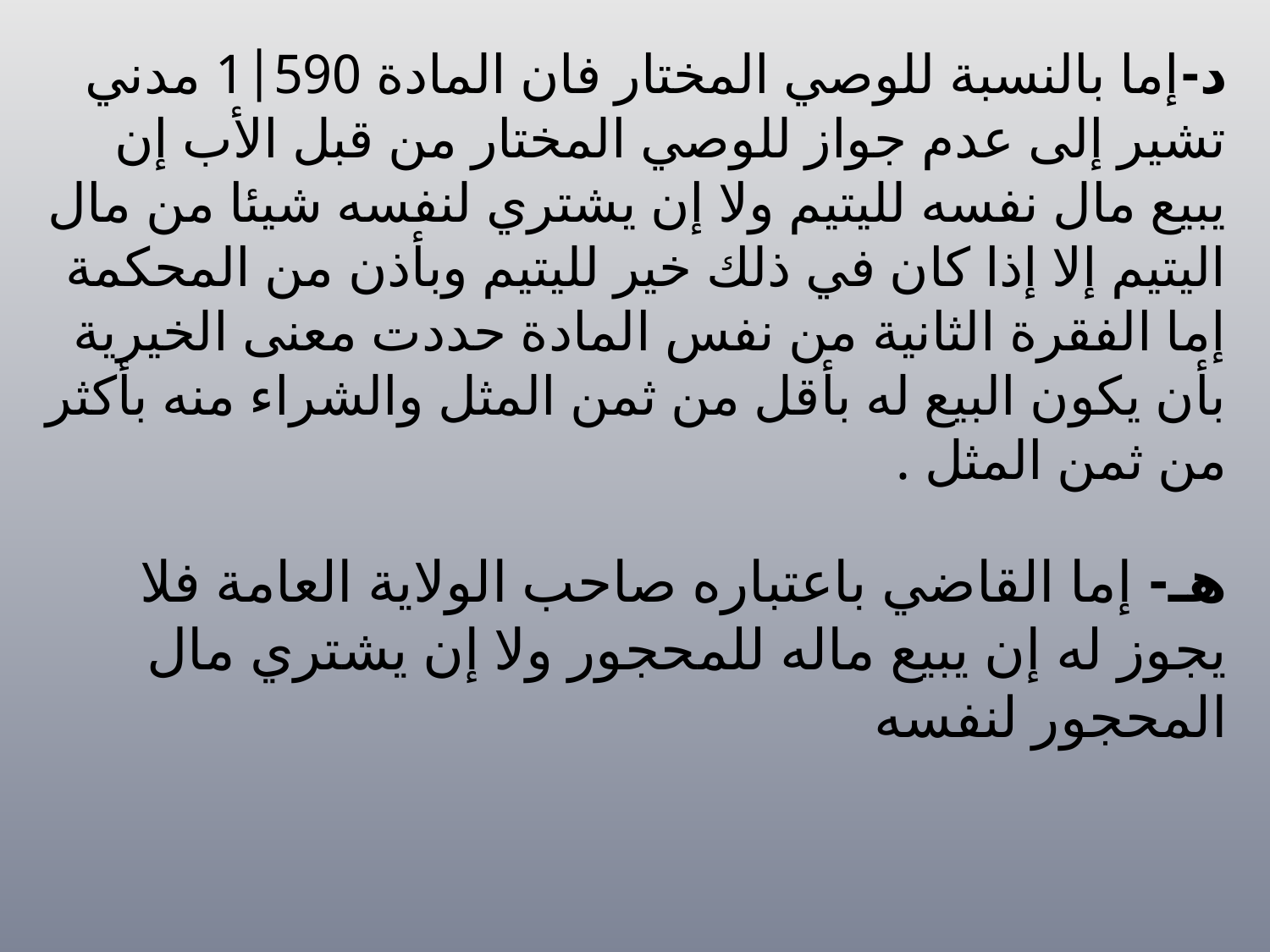

# د-إما بالنسبة للوصي المختار فان المادة 590|1 مدني تشير إلى عدم جواز للوصي المختار من قبل الأب إن يبيع مال نفسه لليتيم ولا إن يشتري لنفسه شيئا من مال اليتيم إلا إذا كان في ذلك خير لليتيم وبأذن من المحكمة إما الفقرة الثانية من نفس المادة حددت معنى الخيرية بأن يكون البيع له بأقل من ثمن المثل والشراء منه بأكثر من ثمن المثل .
هـ- إما القاضي باعتباره صاحب الولاية العامة فلا يجوز له إن يبيع ماله للمحجور ولا إن يشتري مال المحجور لنفسه